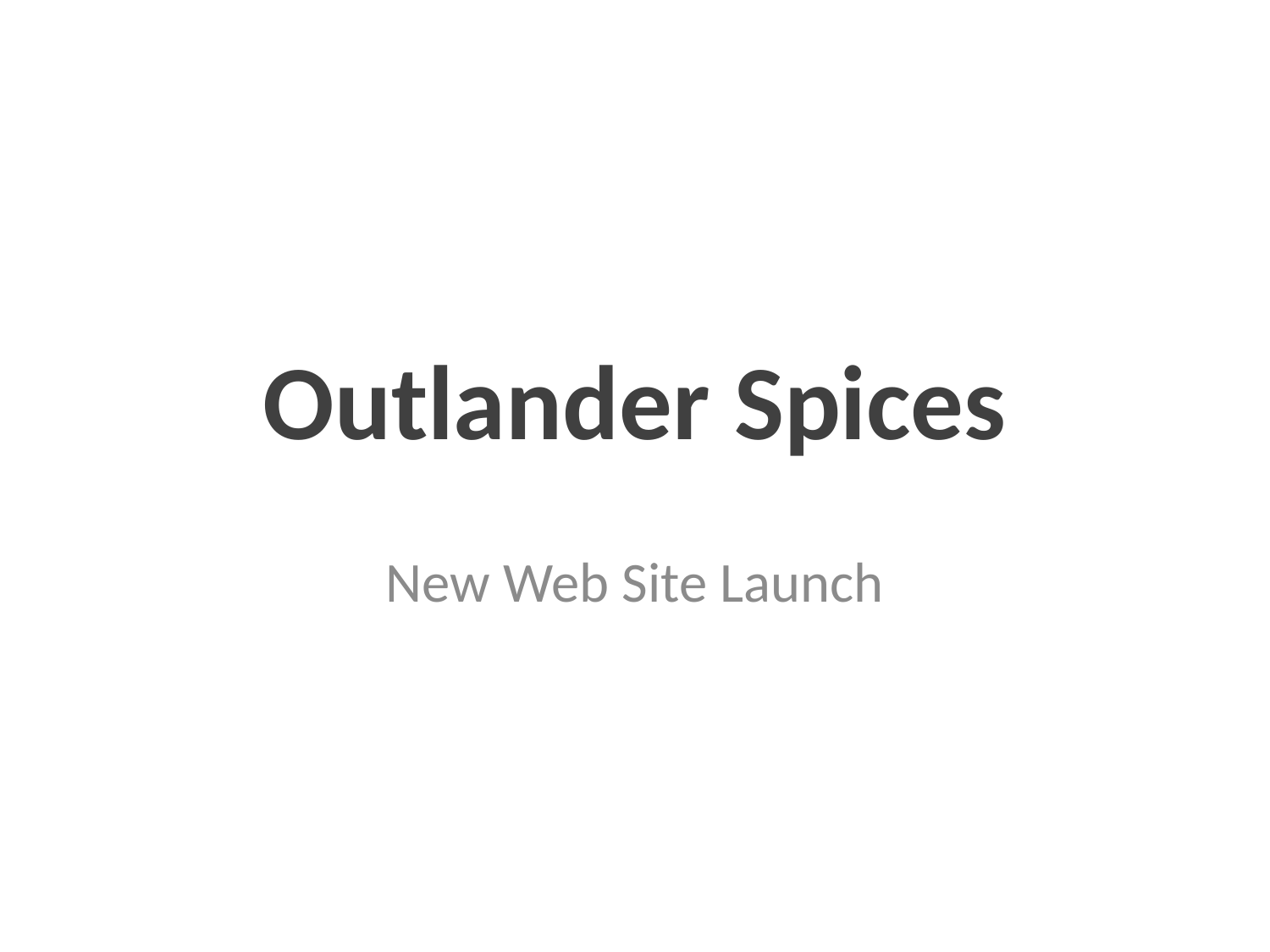

# Outlander Spices
New Web Site Launch